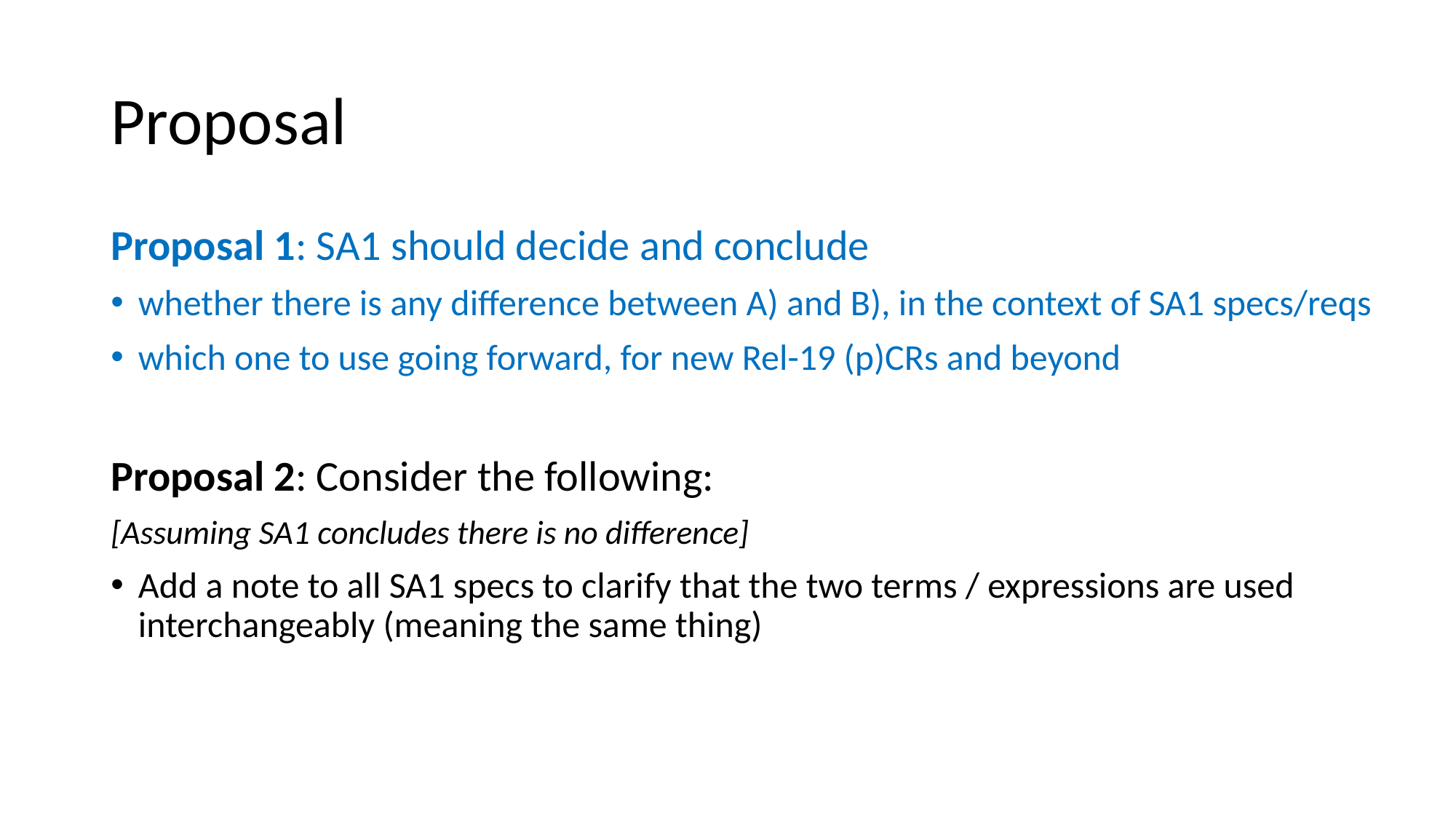

# Proposal
Proposal 1: SA1 should decide and conclude
whether there is any difference between A) and B), in the context of SA1 specs/reqs
which one to use going forward, for new Rel-19 (p)CRs and beyond

Proposal 2: Consider the following:
[Assuming SA1 concludes there is no difference]
Add a note to all SA1 specs to clarify that the two terms / expressions are used interchangeably (meaning the same thing)